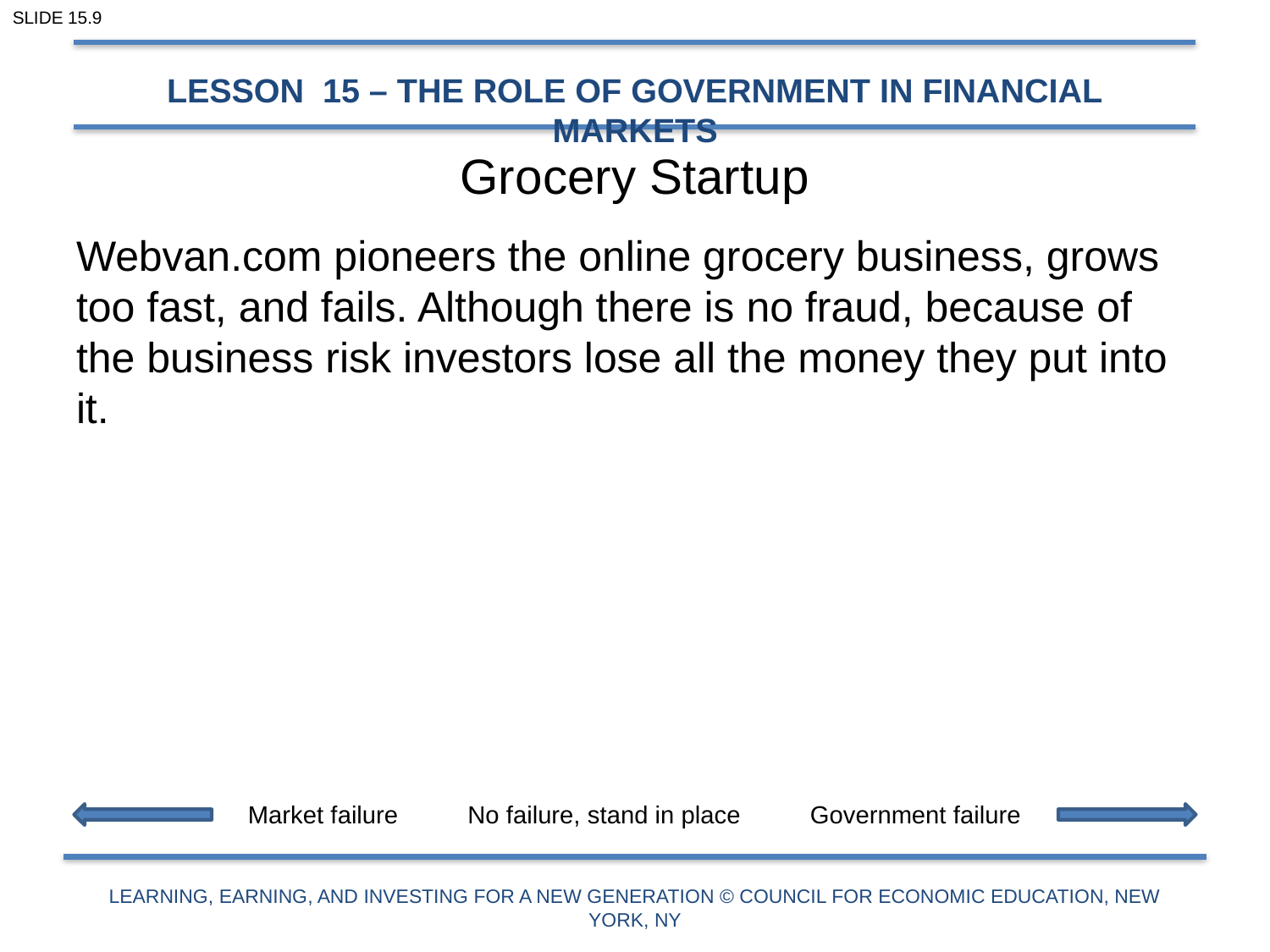

Slide 15.9
Lesson  15 – The Role of Government in Financial Markets
# Grocery Startup
Webvan.com pioneers the online grocery business, grows too fast, and fails. Although there is no fraud, because of the business risk investors lose all the money they put into it.
Market failure          No failure, stand in place          Government failure